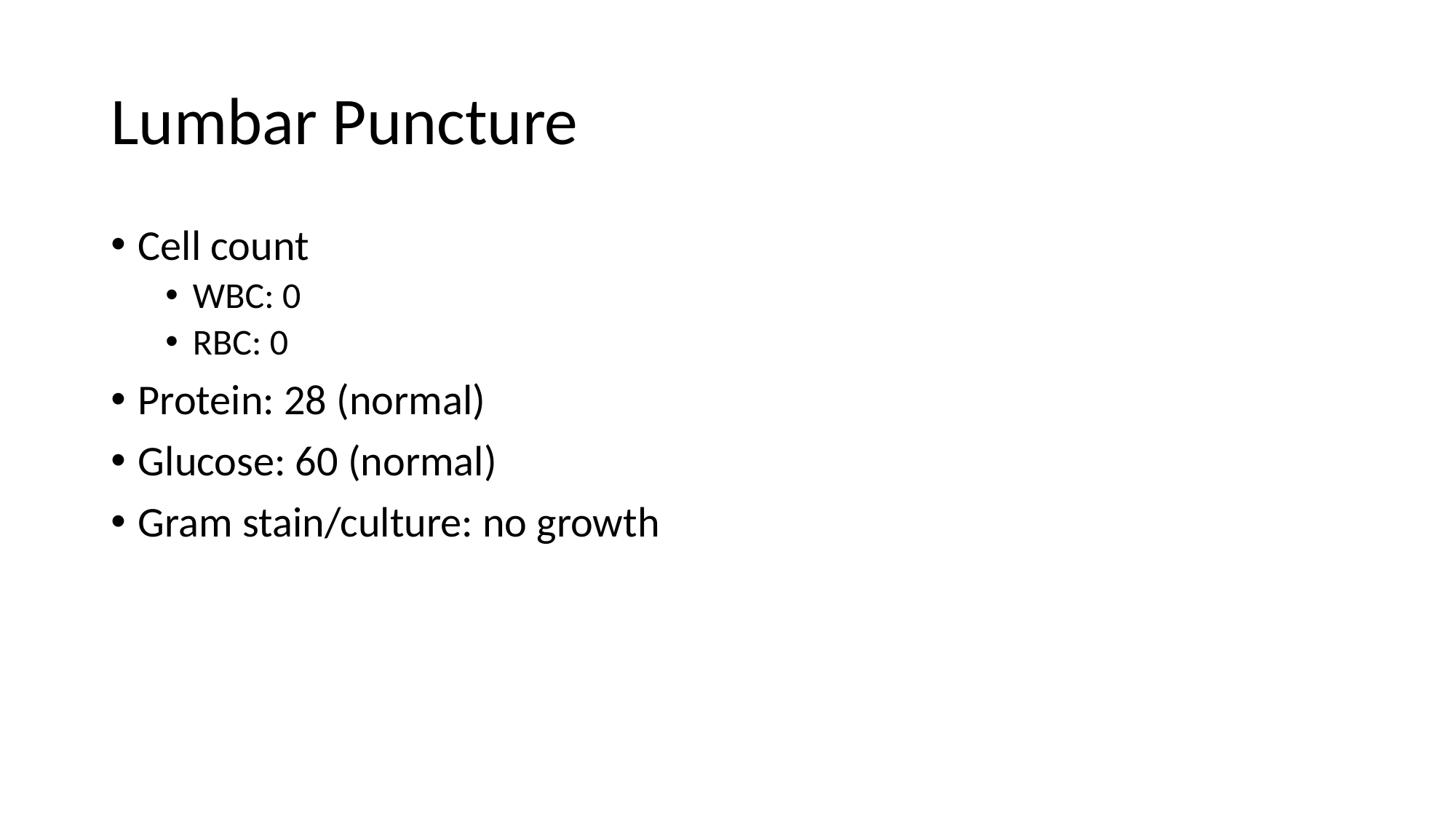

# Lumbar Puncture
Cell count
WBC: 0
RBC: 0
Protein: 28 (normal)
Glucose: 60 (normal)
Gram stain/culture: no growth